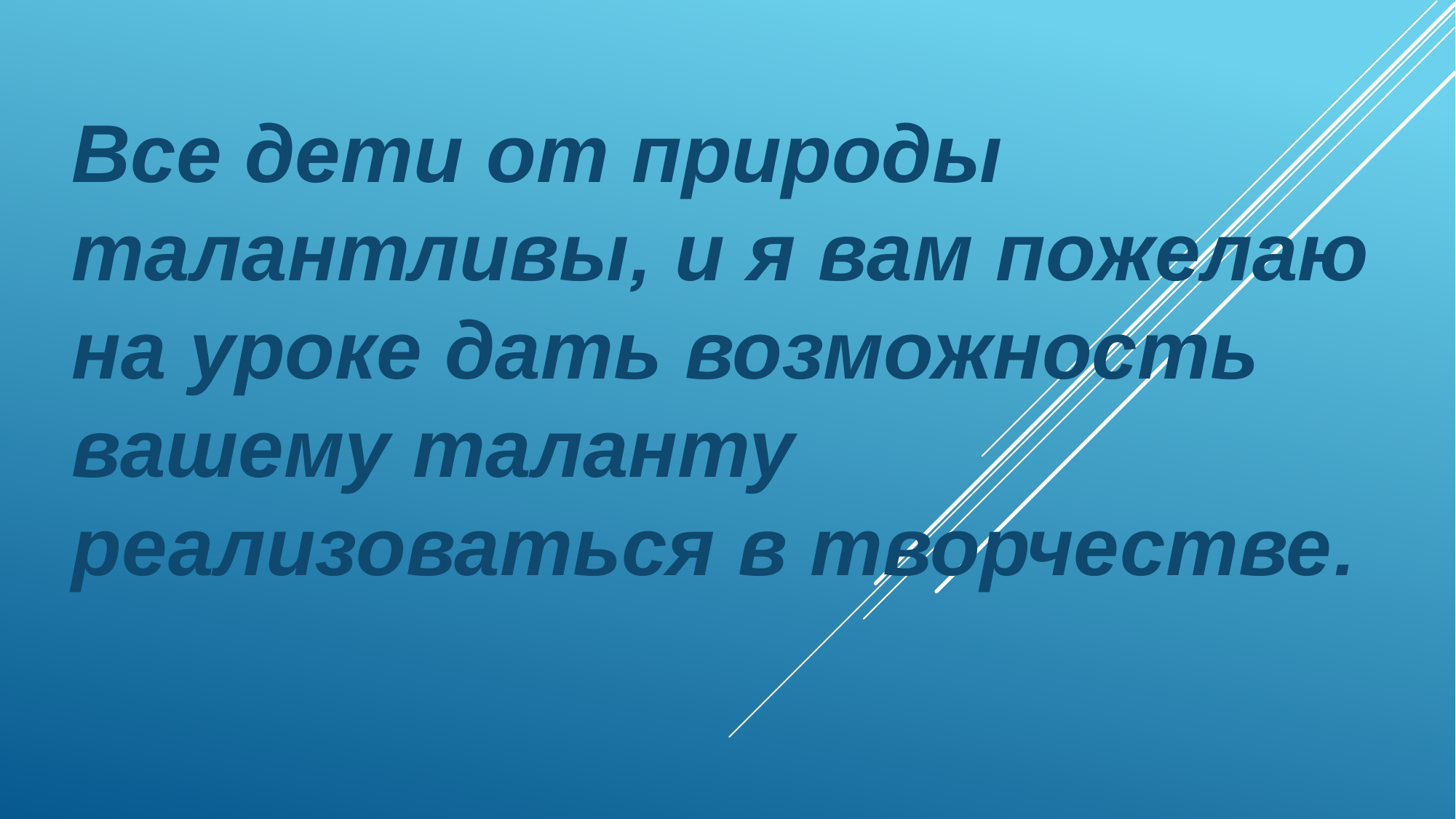

Все дети от природы талантливы, и я вам пожелаю на уроке дать возможность вашему таланту реализоваться в творчестве.